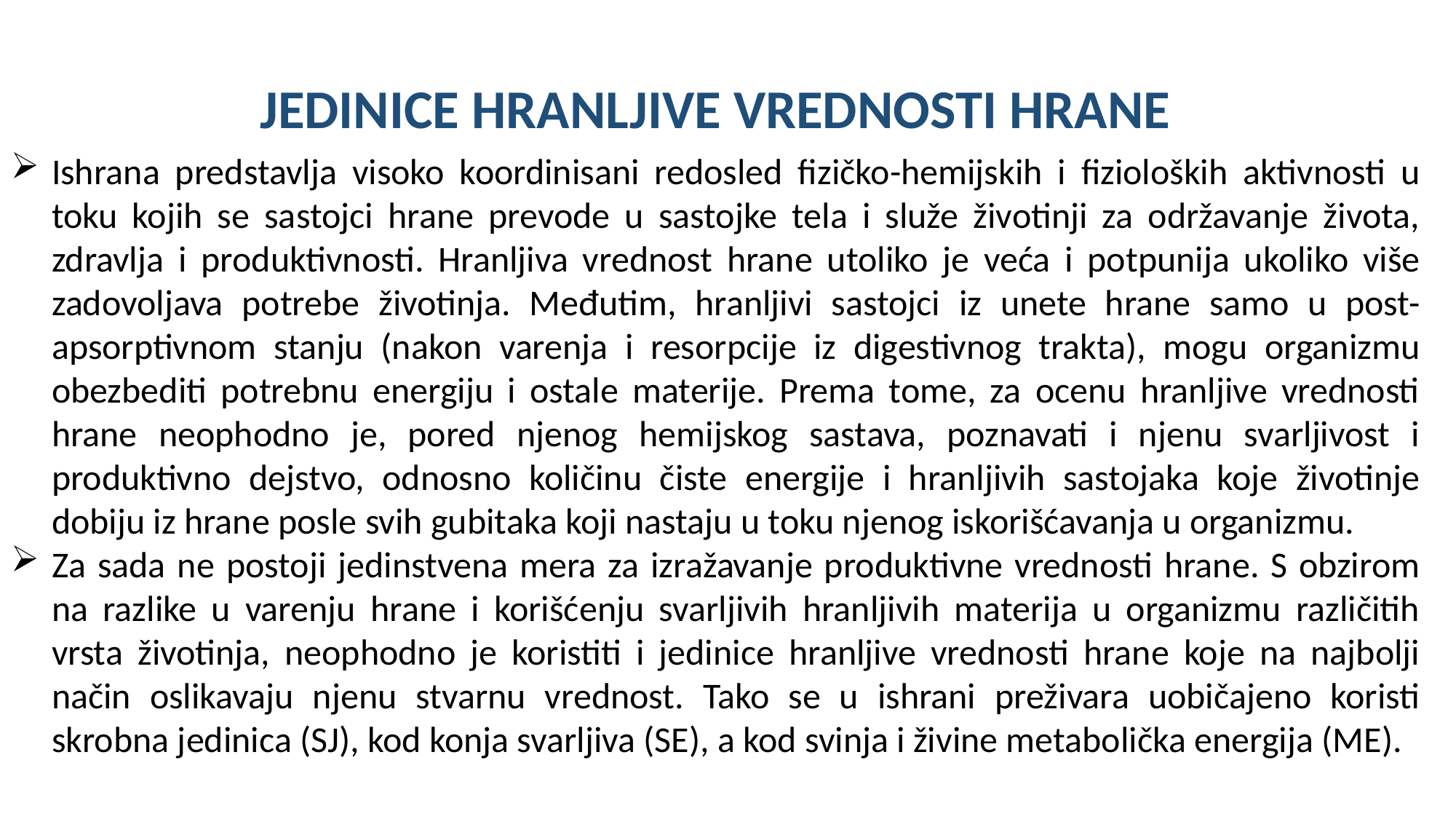

JEDINICE HRANLJIVE VREDNOSTI HRANE
Ishrana predstavlja visoko koordinisani redosled fizičko-hemijskih i fizioloških aktivnosti u toku kojih se sastojci hrane prevode u sastojke tela i služe životinji za održavanje života, zdravlja i produktivnosti. Hranljiva vrednost hrane utoliko je veća i potpunija ukoliko više zadovoljava potrebe životinja. Međutim, hranljivi sastojci iz unete hrane samo u post-apsorptivnom stanju (nakon varenja i resorpcije iz digestivnog trakta), mogu organizmu obezbediti potrebnu energiju i ostale materije. Prema tome, za ocenu hranljive vrednosti hrane neophodno je, pored njenog hemijskog sastava, poznavati i njenu svarljivost i produktivno dejstvo, odnosno količinu čiste energije i hranljivih sastojaka koje životinje dobiju iz hrane posle svih gubitaka koji nastaju u toku njenog iskorišćavanja u organizmu.
Za sada ne postoji jedinstvena mera za izražavanje produktivne vrednosti hrane. S obzirom na razlike u varenju hrane i korišćenju svarljivih hranljivih materija u organizmu različitih vrsta životinja, neophodno je koristiti i jedinice hranljive vrednosti hrane koje na najbolji način oslikavaju njenu stvarnu vrednost. Tako se u ishrani preživara uobičajeno koristi skrobna jedinica (SJ), kod konja svarljiva (SE), a kod svinja i živine metabolička energija (ME).